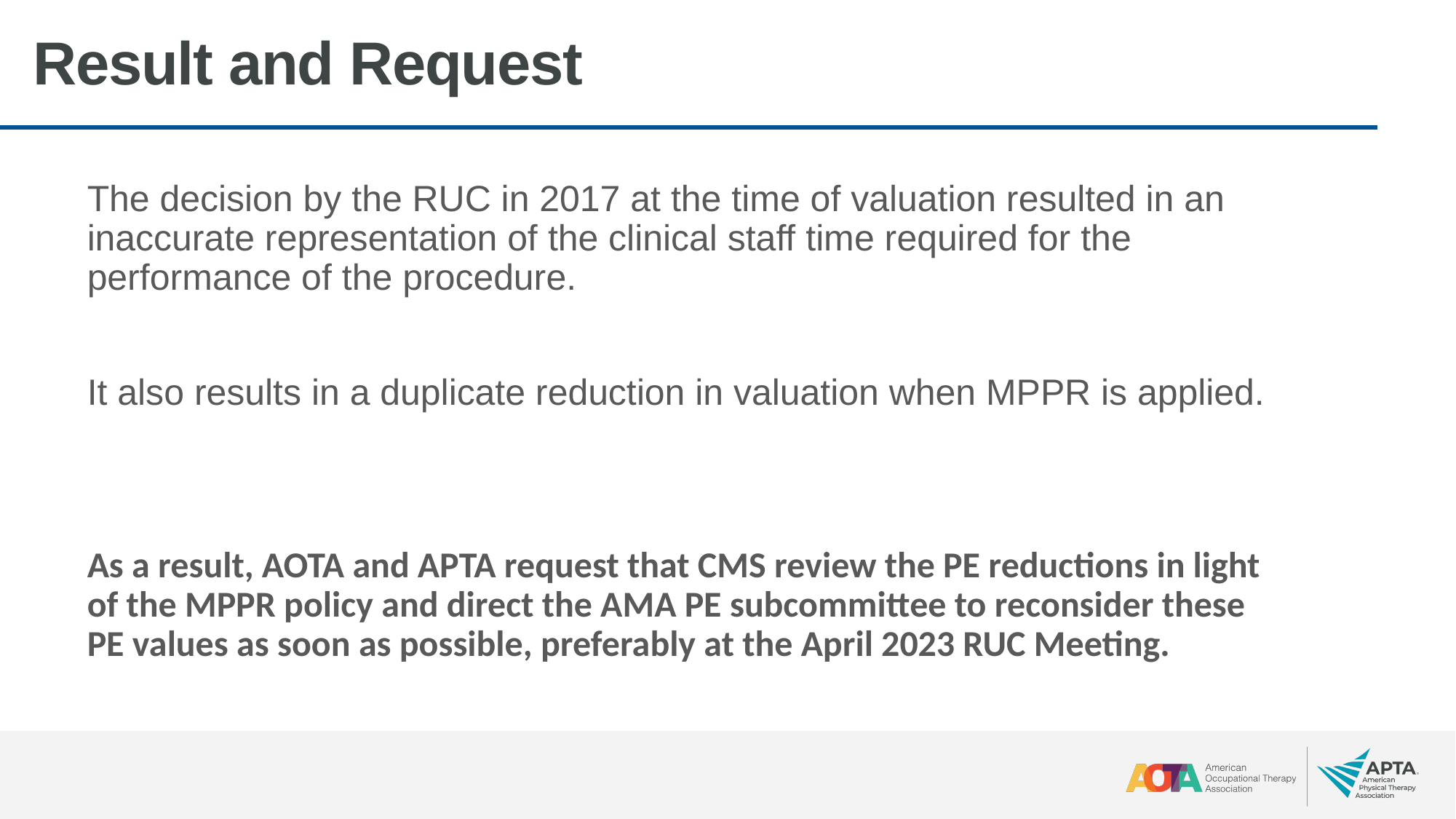

# Result and Request
The decision by the RUC in 2017 at the time of valuation resulted in an inaccurate representation of the clinical staff time required for the performance of the procedure.

It also results in a duplicate reduction in valuation when MPPR is applied.

As a result, AOTA and APTA request that CMS review the PE reductions in light of the MPPR policy and direct the AMA PE subcommittee to reconsider these PE values as soon as possible, preferably at the April 2023 RUC Meeting.